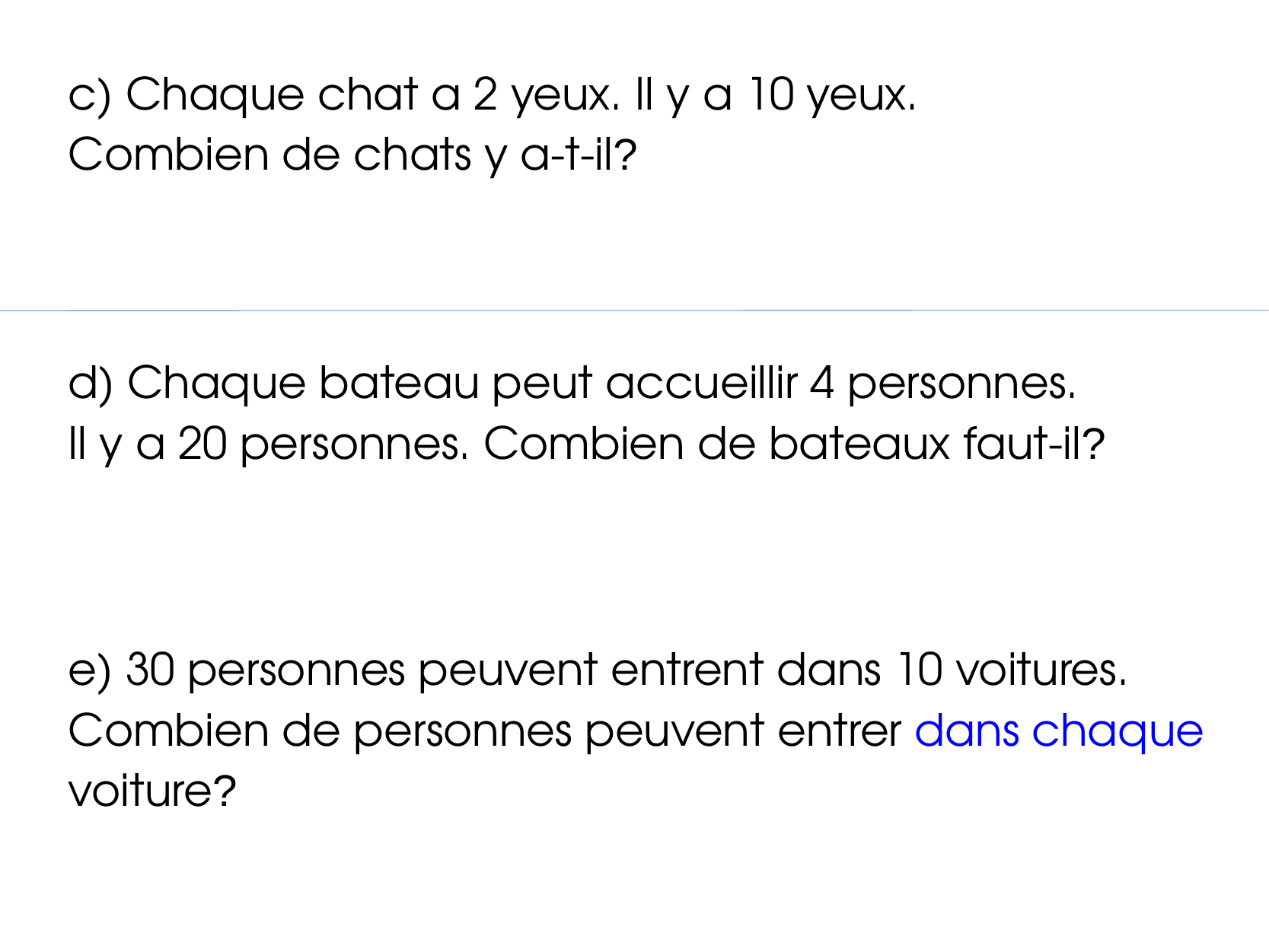

c) Chaque chat a 2 yeux. Il y a 10 yeux. Combien de chats y a-t-il?
d) Chaque bateau peut accueillir 4 personnes.
Il y a 20 personnes. Combien de bateaux faut-il?
e) 30 personnes peuvent entrent dans 10 voitures. Combien de personnes peuvent entrer dans chaque voiture?